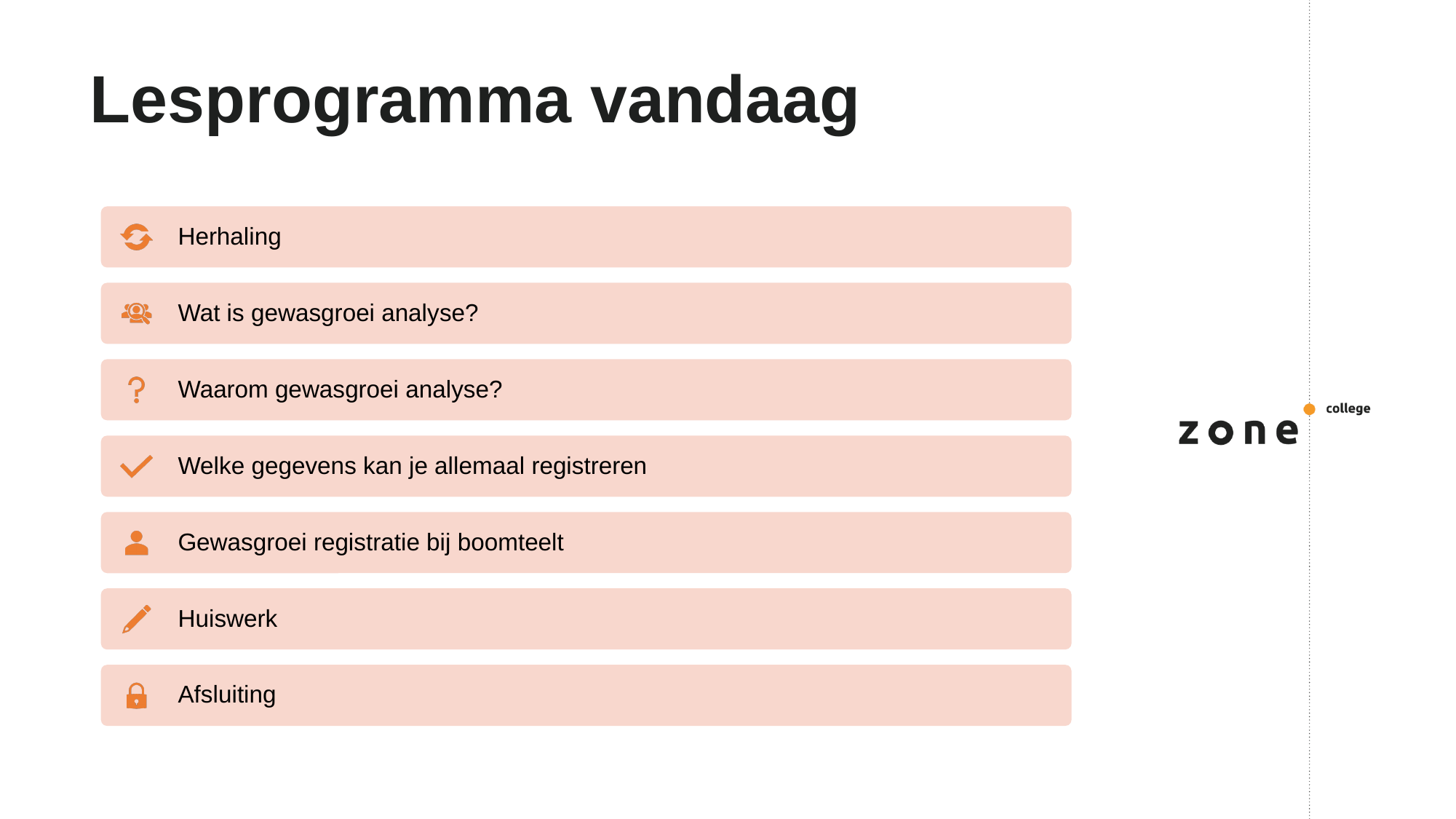

Lesprogramma vandaag
Herhaling
Wat is gewasgroei analyse?
Waarom gewasgroei analyse?
Welke gegevens kan je allemaal registreren
Gewasgroei registratie bij boomteelt
Huiswerk
Afsluiting